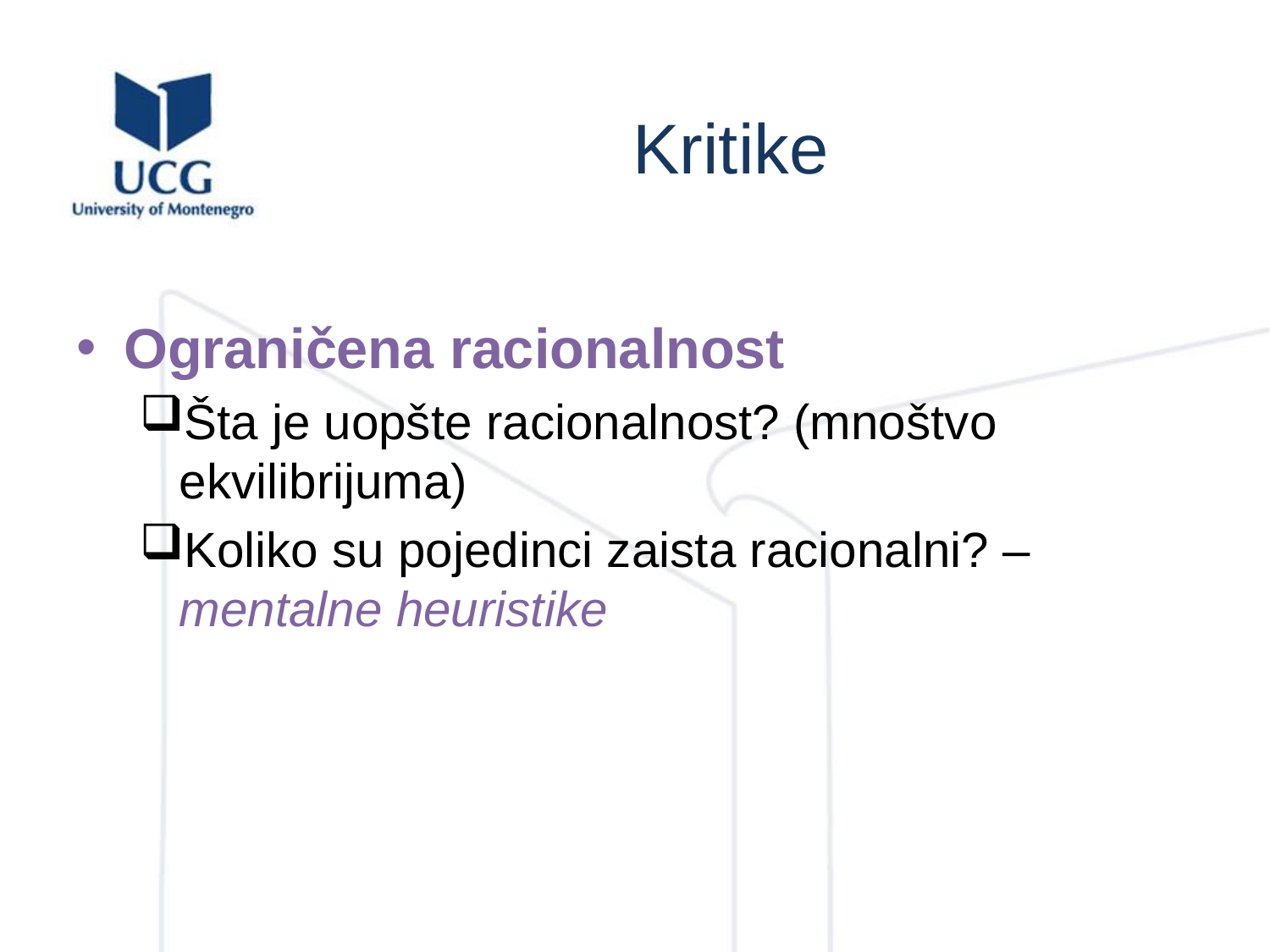

# Kritike
Ograničena racionalnost
Šta je uopšte racionalnost? (mnoštvo ekvilibrijuma)
Koliko su pojedinci zaista racionalni? – mentalne heuristike